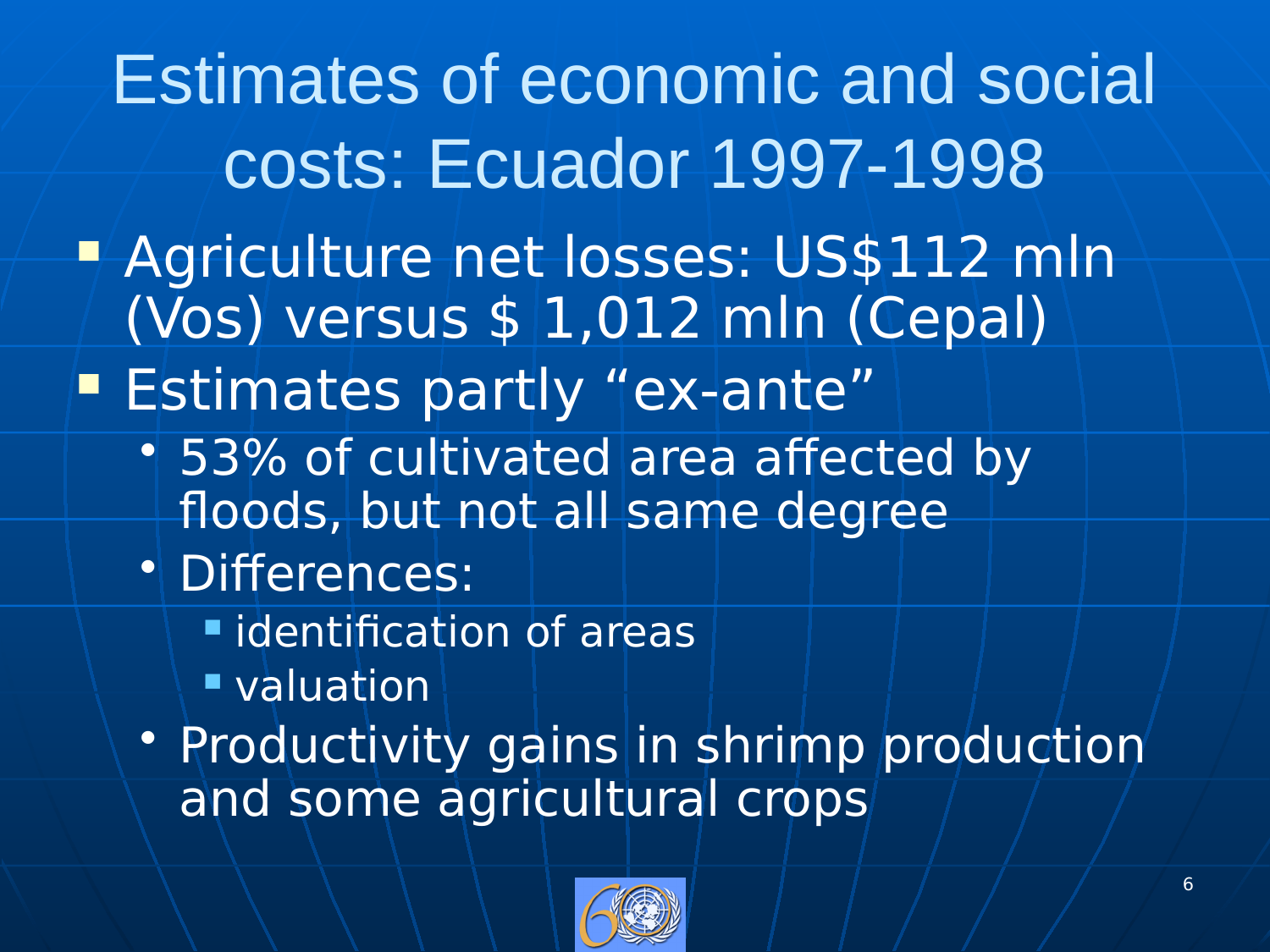

# Estimates of economic and social costs: Ecuador 1997-1998
Agriculture net losses: US$112 mln (Vos) versus $ 1,012 mln (Cepal)
Estimates partly “ex-ante”
53% of cultivated area affected by floods, but not all same degree
Differences:
identification of areas
valuation
Productivity gains in shrimp production and some agricultural crops

6